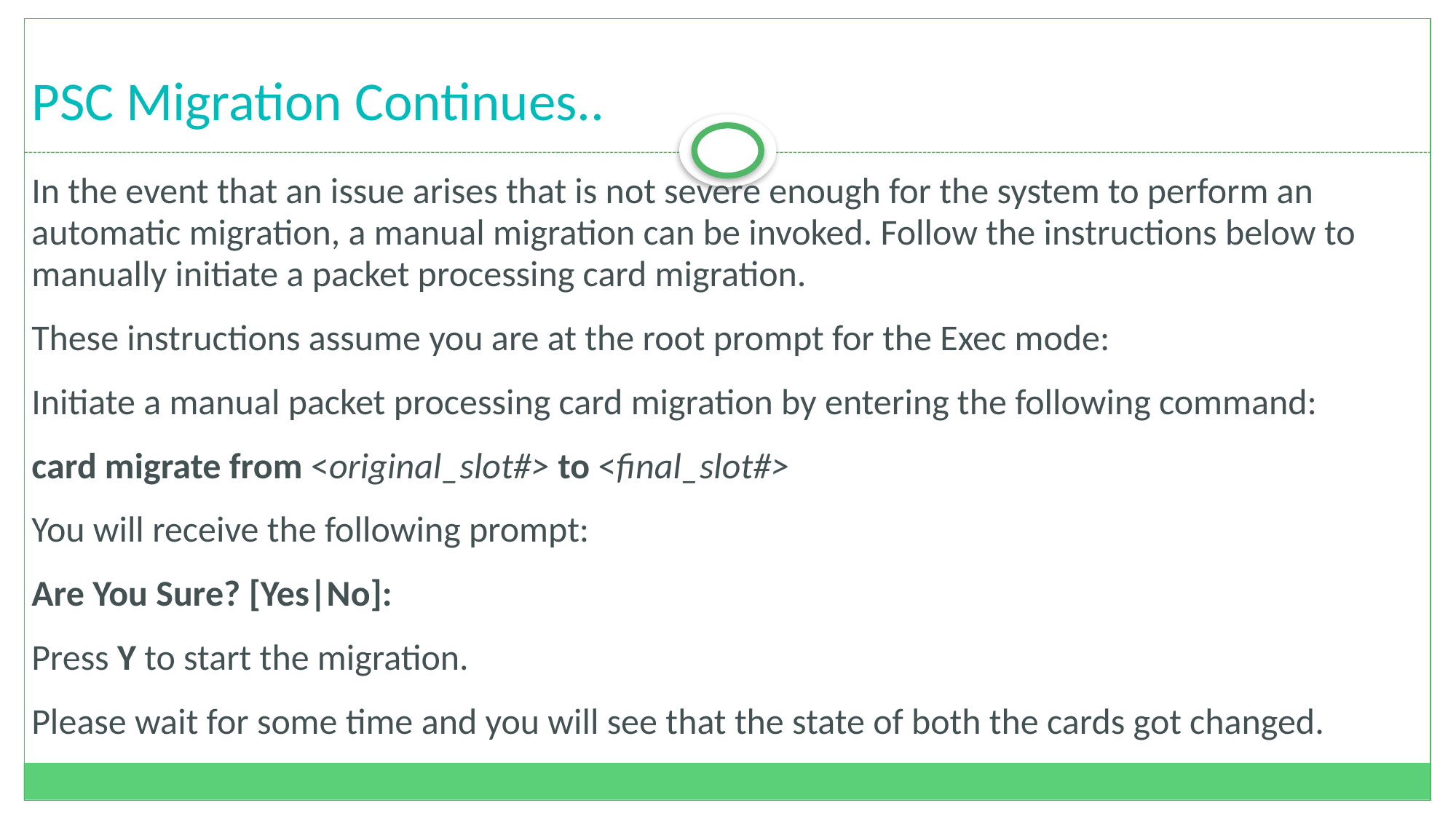

# PSC Migration Continues..
In the event that an issue arises that is not severe enough for the system to perform an automatic migration, a manual migration can be invoked. Follow the instructions below to manually initiate a packet processing card migration.
These instructions assume you are at the root prompt for the Exec mode:
Initiate a manual packet processing card migration by entering the following command:
card migrate from <original_slot#> to <final_slot#>
You will receive the following prompt:
Are You Sure? [Yes|No]:
Press Y to start the migration.
Please wait for some time and you will see that the state of both the cards got changed.